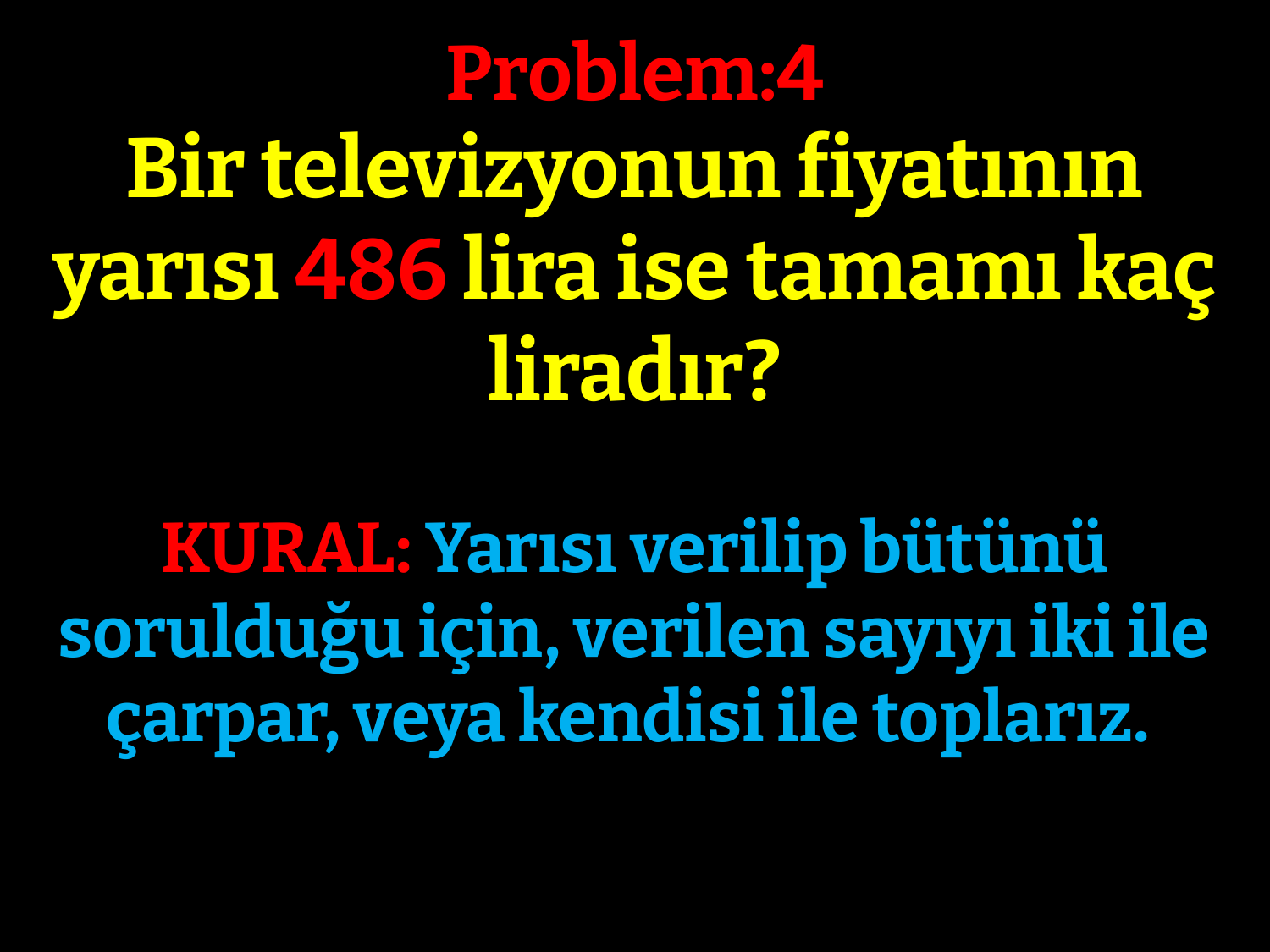

Problem:4
Bir televizyonun fiyatının yarısı 486 lira ise tamamı kaç liradır?
#
KURAL: Yarısı verilip bütünü sorulduğu için, verilen sayıyı iki ile çarpar, veya kendisi ile toplarız.